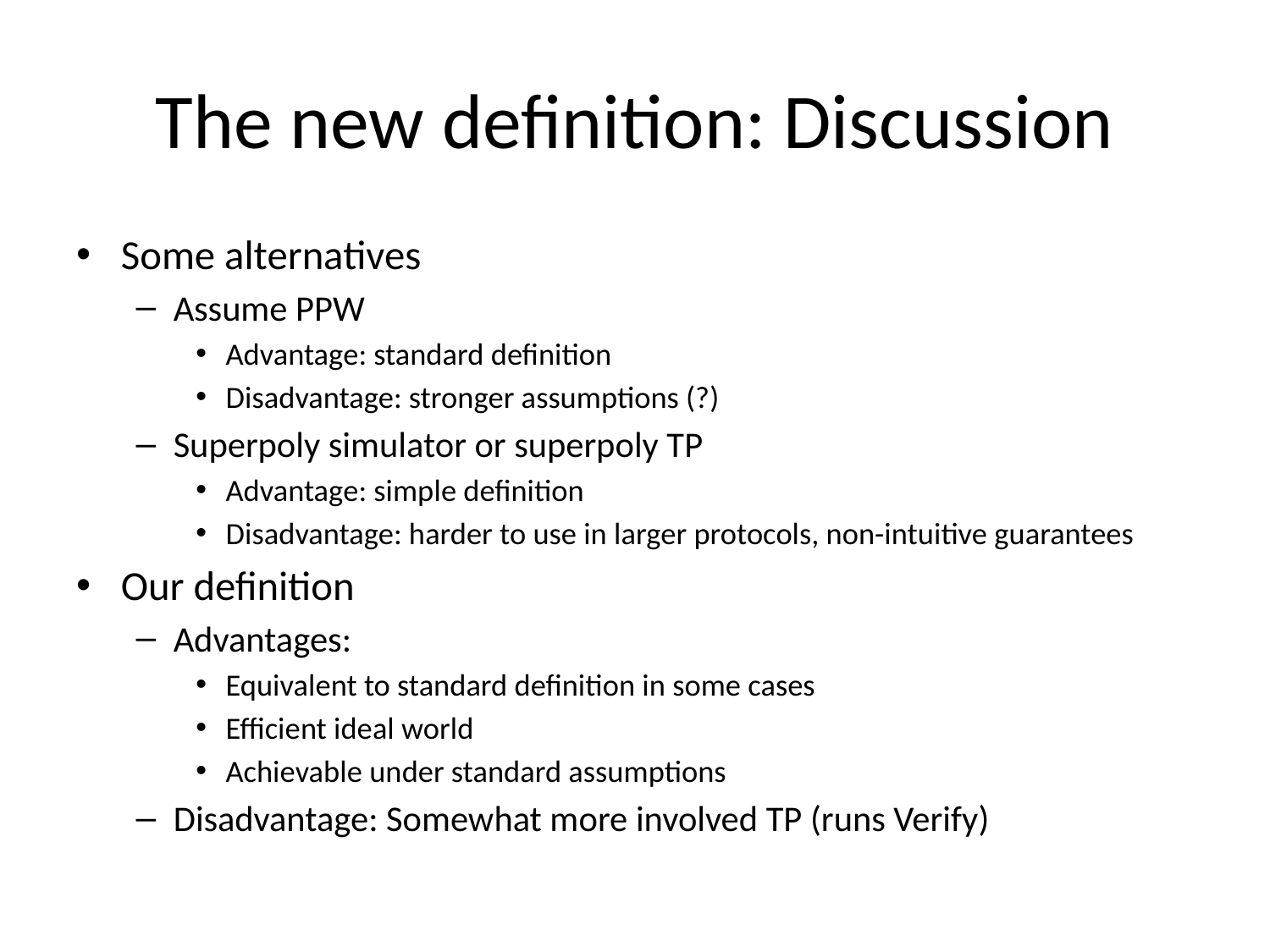

# The new definition: Discussion
Some alternatives
Assume PPW
Advantage: standard definition
Disadvantage: stronger assumptions (?)
Superpoly simulator or superpoly TP
Advantage: simple definition
Disadvantage: harder to use in larger protocols, non-intuitive guarantees
Our definition
Advantages:
Equivalent to standard definition in some cases
Efficient ideal world
Achievable under standard assumptions
Disadvantage: Somewhat more involved TP (runs Verify)